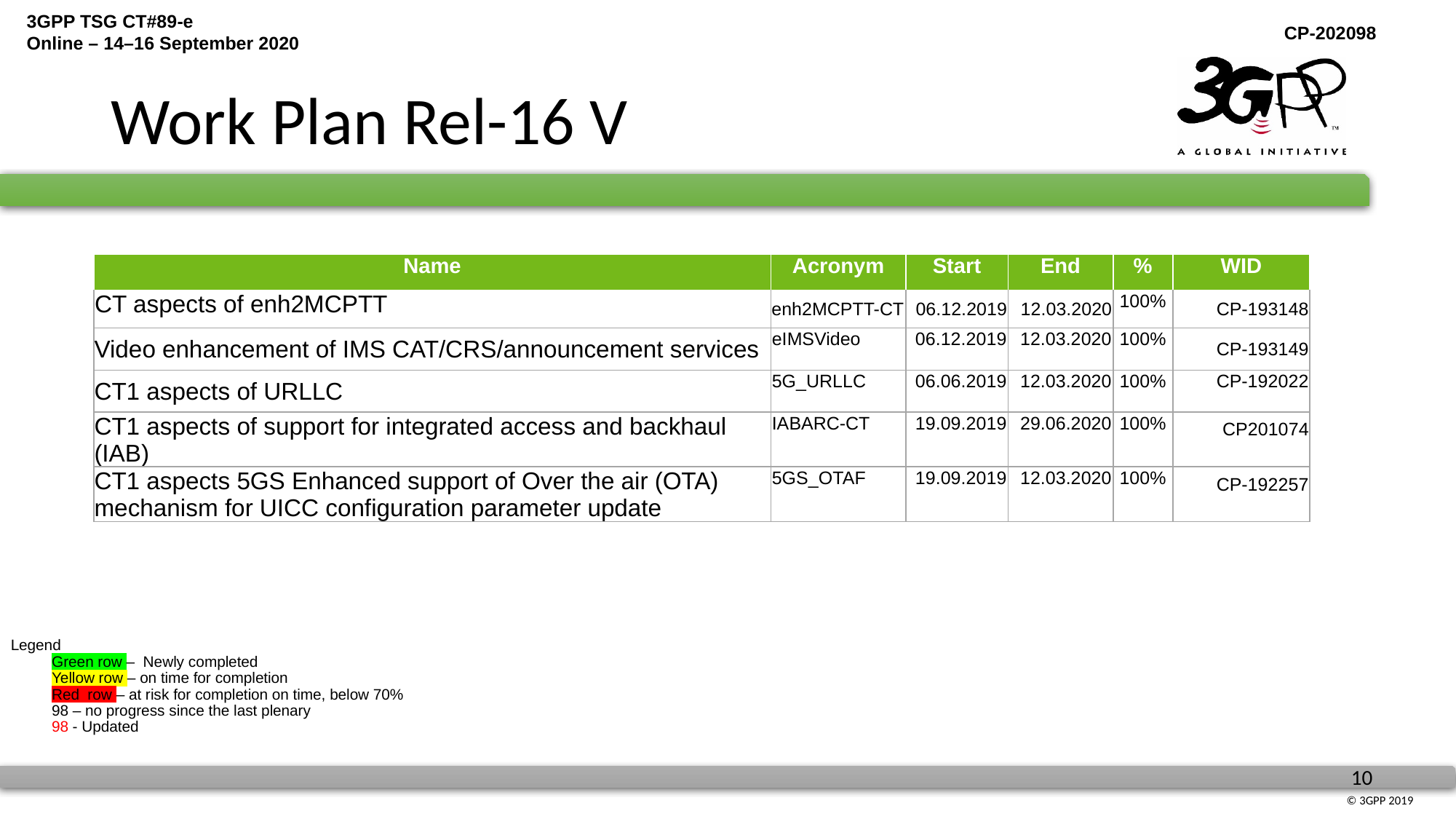

# Work Plan Rel-16 V
| Name | Acronym | Start | End | % | WID |
| --- | --- | --- | --- | --- | --- |
| CT aspects of enh2MCPTT | enh2MCPTT-CT | 06.12.2019 | 12.03.2020 | 100% | CP-193148 |
| Video enhancement of IMS CAT/CRS/announcement services | eIMSVideo | 06.12.2019 | 12.03.2020 | 100% | CP-193149 |
| CT1 aspects of URLLC | 5G\_URLLC | 06.06.2019 | 12.03.2020 | 100% | CP-192022 |
| CT1 aspects of support for integrated access and backhaul (IAB) | IABARC-CT | 19.09.2019 | 29.06.2020 | 100% | CP201074 |
| CT1 aspects 5GS Enhanced support of Over the air (OTA) mechanism for UICC configuration parameter update | 5GS\_OTAF | 19.09.2019 | 12.03.2020 | 100% | CP-192257 |
Legend
Green row –  Newly completed
	Yellow row – on time for completion
Red  row – at risk for completion on time, below 70%
	98 – no progress since the last plenary
	98 - Updated